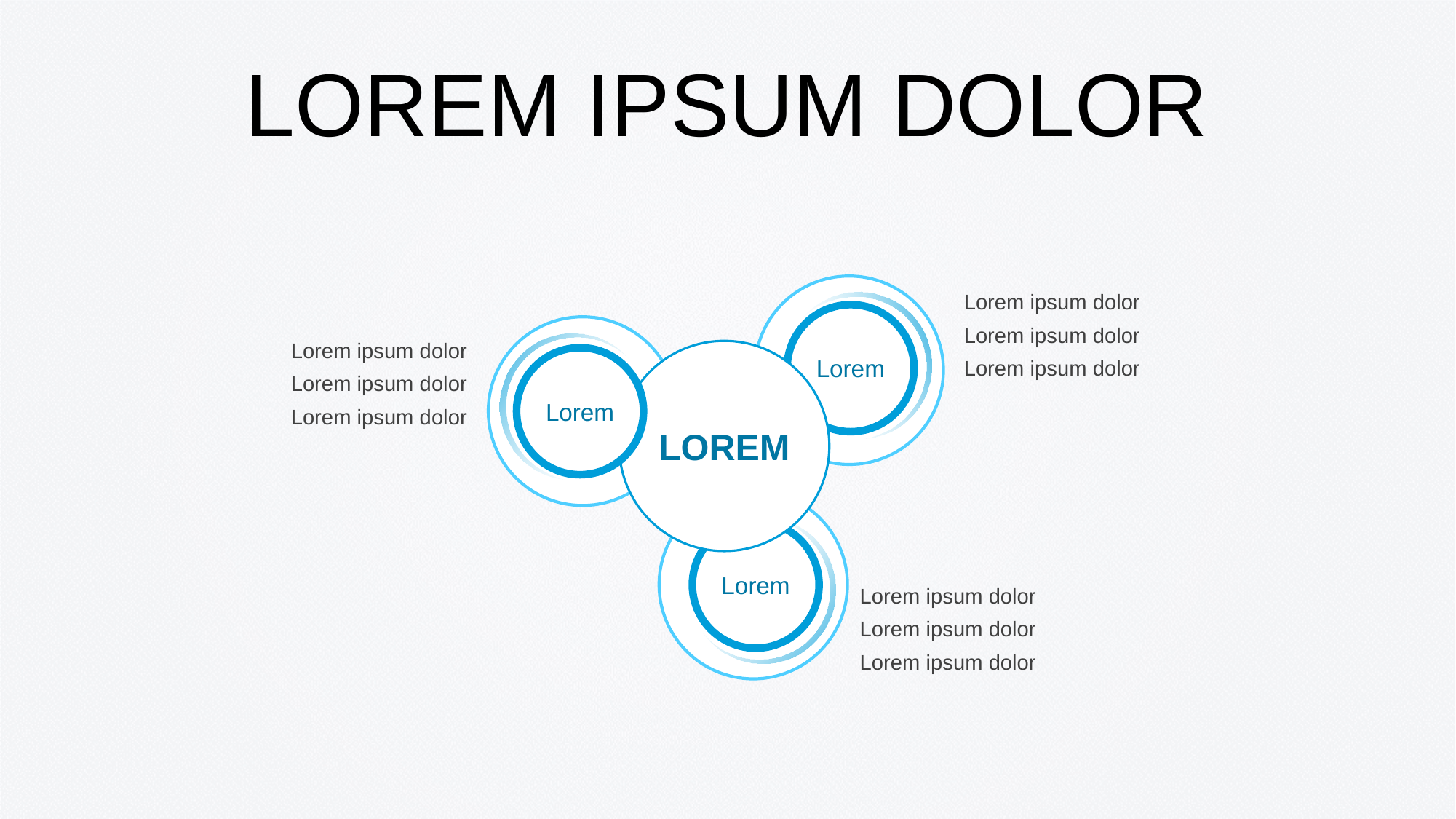

# LOREM IPSUM DOLOR
Lorem ipsum dolor
Lorem ipsum dolor
Lorem ipsum dolor

Lorem

Lorem ipsum dolor
Lorem ipsum dolor
Lorem ipsum dolor

LOREM
Lorem

Lorem

Lorem ipsum dolor
Lorem ipsum dolor
Lorem ipsum dolor